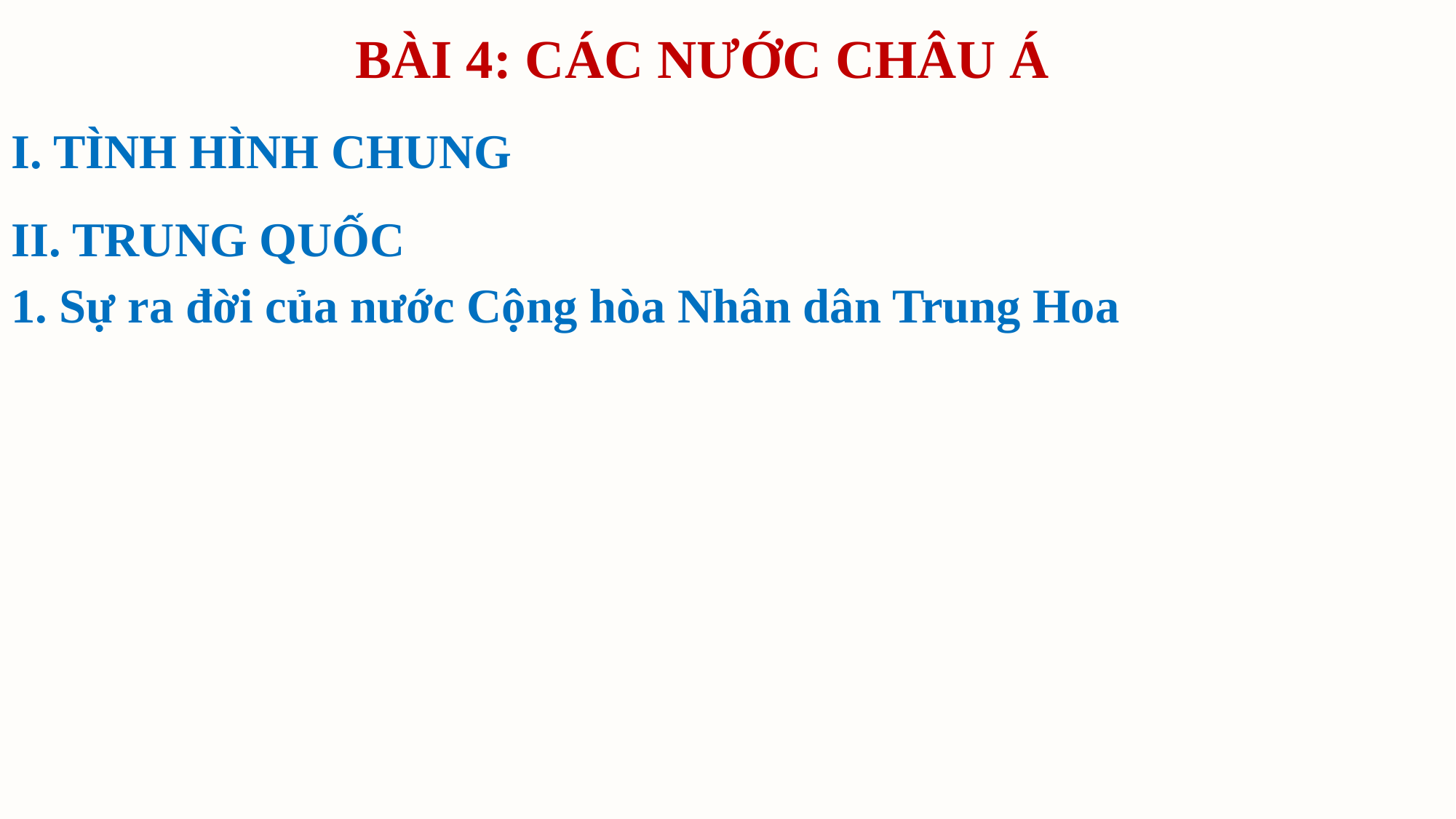

BÀI 4: CÁC NƯỚC CHÂU Á
I. TÌNH HÌNH CHUNG
II. TRUNG QUỐC
1. Sự ra đời của nước Cộng hòa Nhân dân Trung Hoa